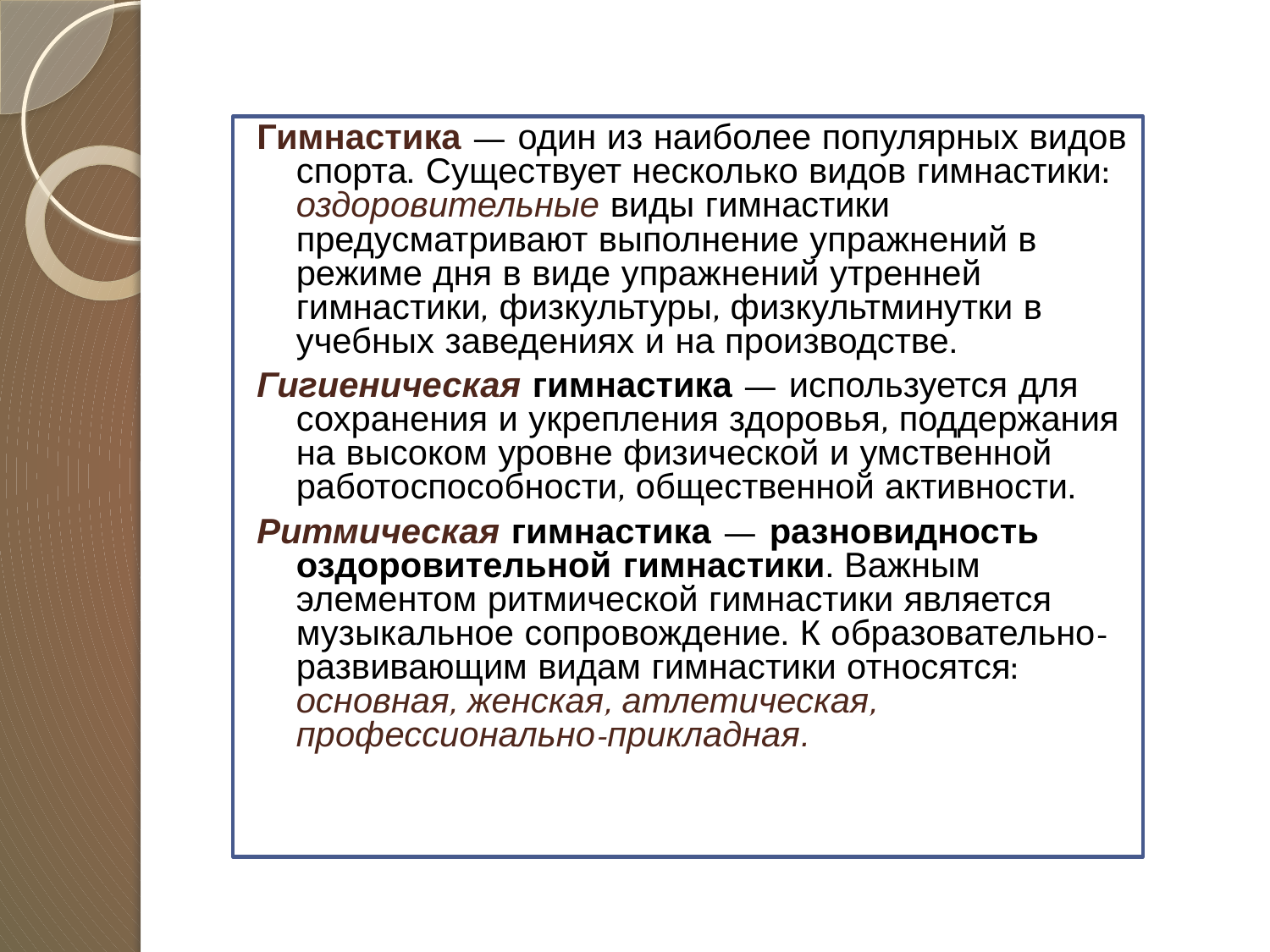

Гимнастика — один из наиболее популярных видов спорта. Существует несколько видов гимнастики: оздоровительные виды гимнастики предусматривают выполнение упражнений в режиме дня в виде упражнений утренней гимнастики, физкультуры, физкультминутки в учебных заведениях и на производстве.
Гигиеническая гимнастика — используется для сохранения и укрепления здоровья, поддержания на высоком уровне физической и умственной работоспособности, общественной активности.
Ритмическая гимнастика — разновидность оздоровительной гимнастики. Важным элементом ритмической гимнастики является музыкальное сопровождение. К образовательно-развивающим видам гимнастики относятся: основная, женская, атлетическая, профессионально-прикладная.